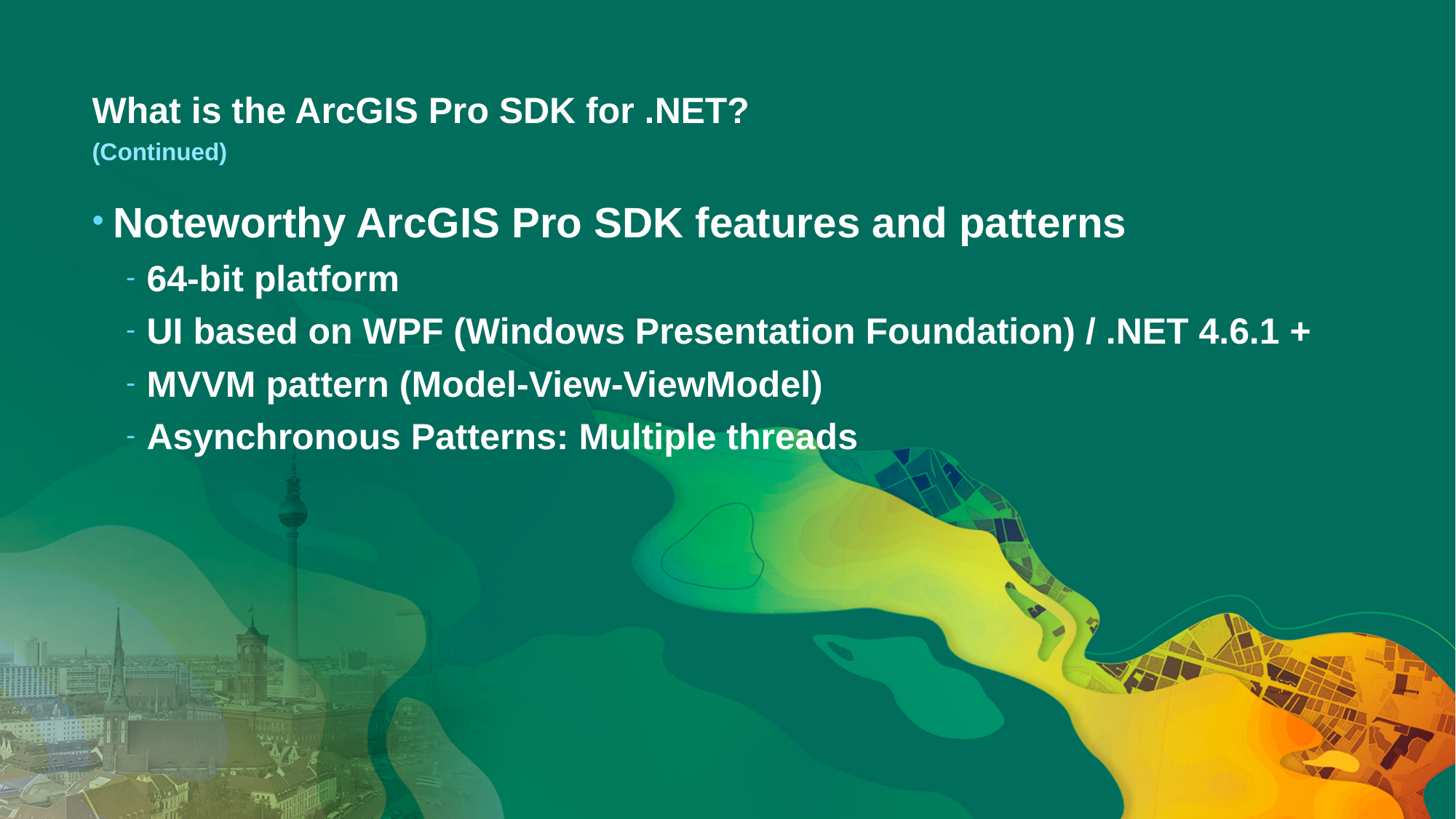

# What is the ArcGIS Pro SDK for .NET?
(Continued)
Noteworthy ArcGIS Pro SDK features and patterns
64-bit platform
UI based on WPF (Windows Presentation Foundation) / .NET 4.6.1 +
MVVM pattern (Model-View-ViewModel)
Asynchronous Patterns: Multiple threads